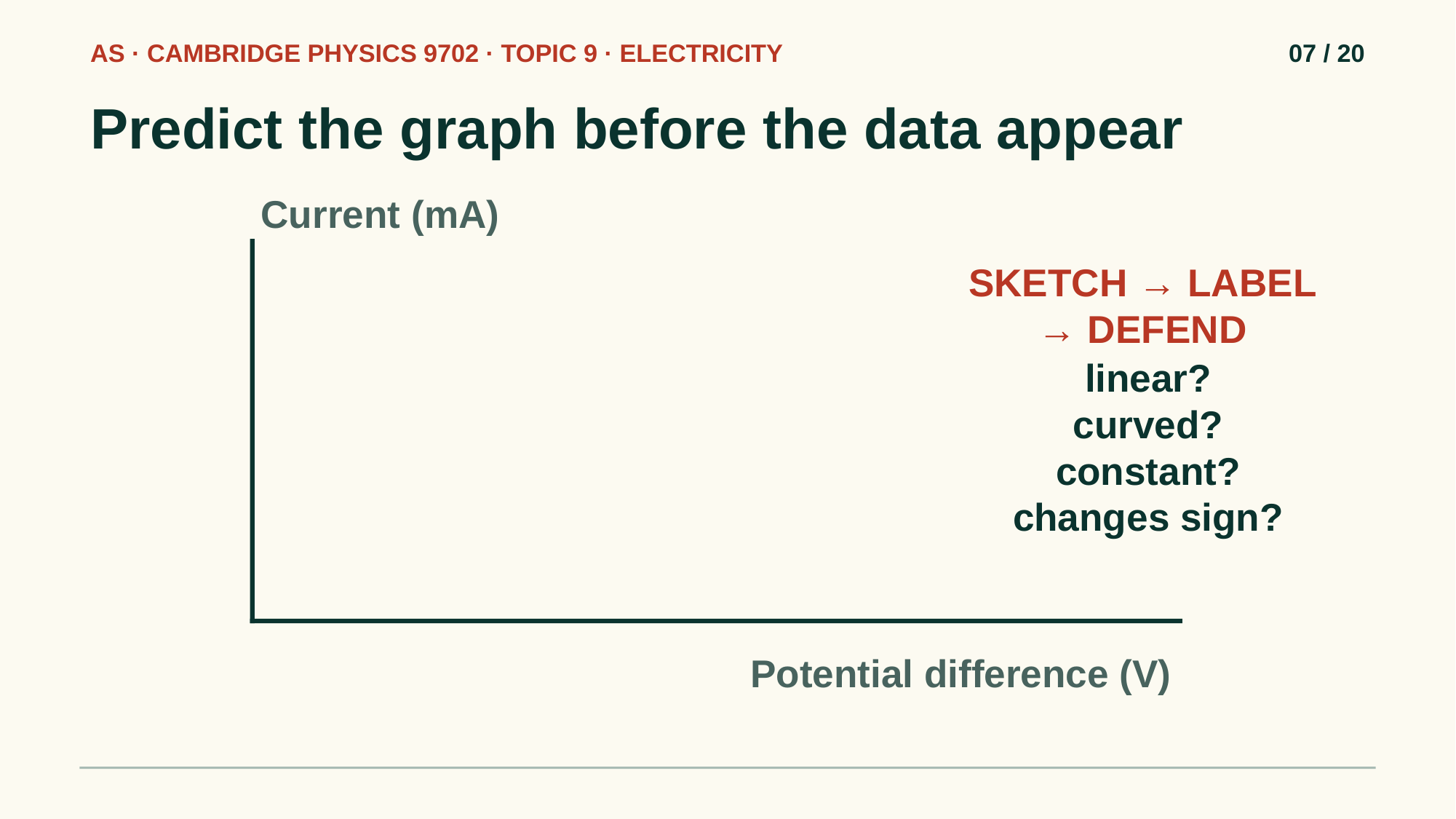

AS · CAMBRIDGE PHYSICS 9702 · TOPIC 9 · ELECTRICITY
07 / 20
Predict the graph before the data appear
Current (mA)

SKETCH → LABEL → DEFEND
linear?
curved?
constant?
changes sign?

Potential difference (V)